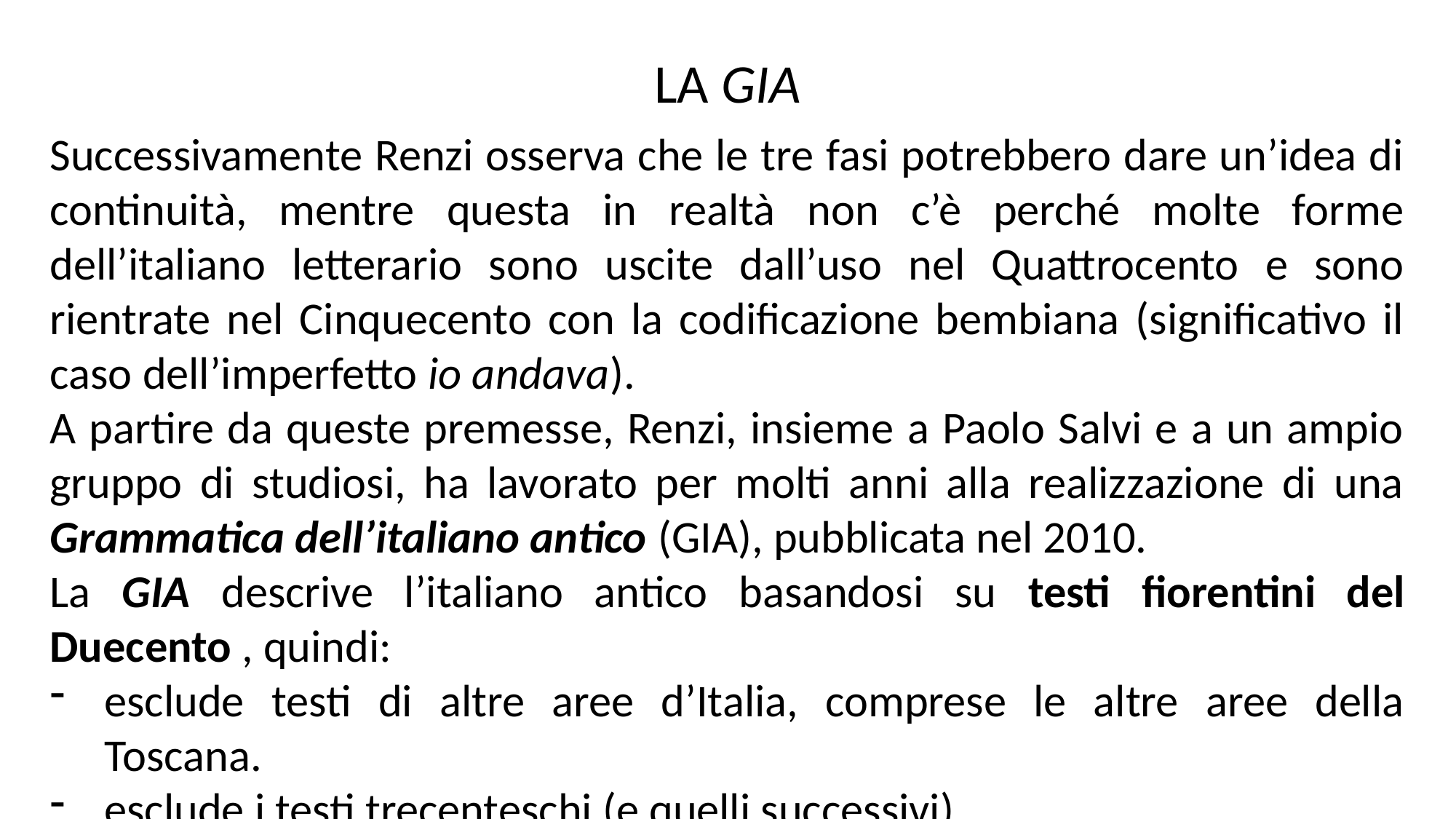

LA GIA
Successivamente Renzi osserva che le tre fasi potrebbero dare un’idea di continuità, mentre questa in realtà non c’è perché molte forme dell’italiano letterario sono uscite dall’uso nel Quattrocento e sono rientrate nel Cinquecento con la codificazione bembiana (significativo il caso dell’imperfetto io andava).
A partire da queste premesse, Renzi, insieme a Paolo Salvi e a un ampio gruppo di studiosi, ha lavorato per molti anni alla realizzazione di una Grammatica dell’italiano antico (GIA), pubblicata nel 2010.
La GIA descrive l’italiano antico basandosi su testi fiorentini del Duecento , quindi:
esclude testi di altre aree d’Italia, comprese le altre aree della Toscana.
esclude i testi trecenteschi (e quelli successivi).